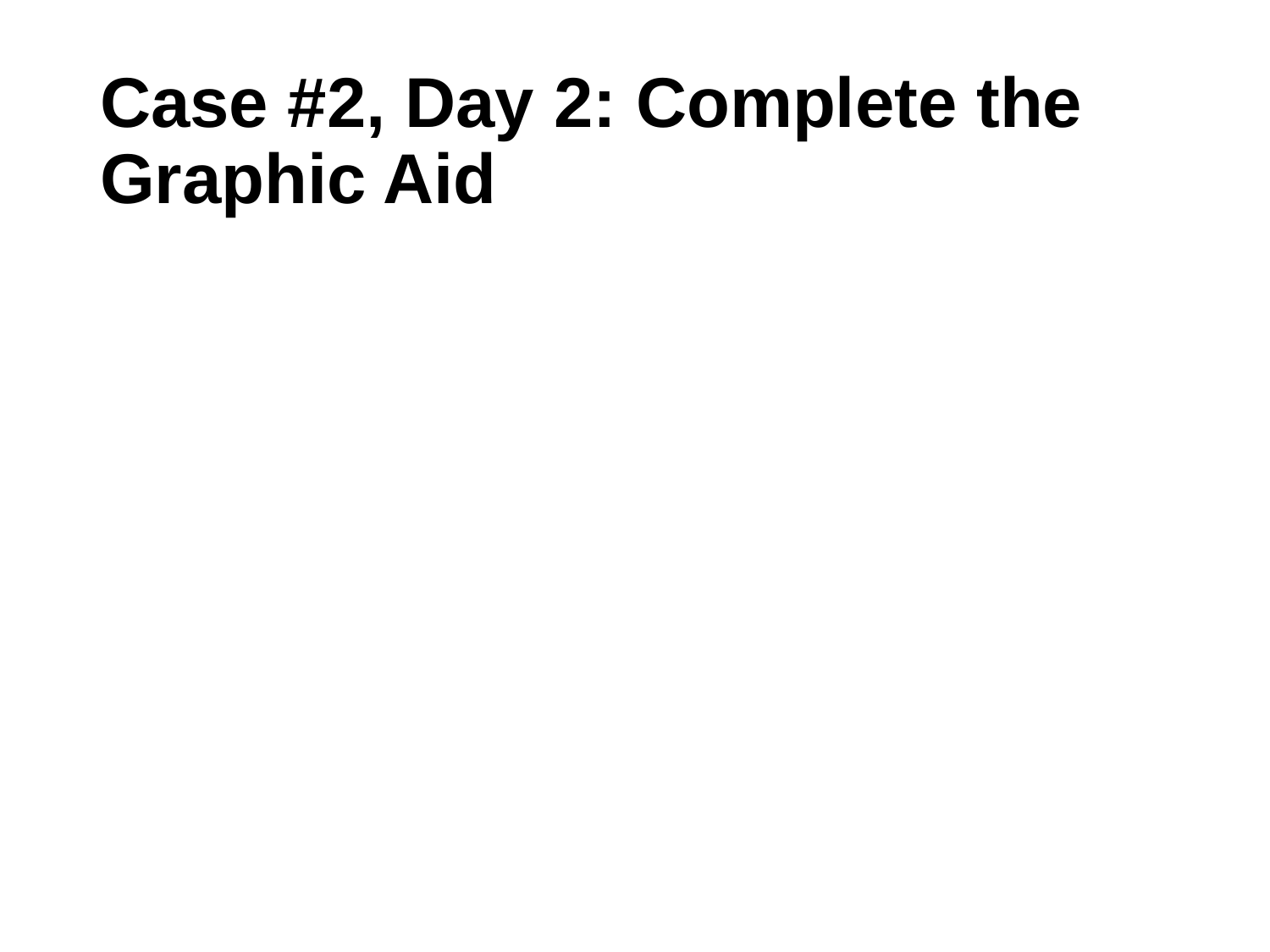

# Case #2, Day 2: Complete the Graphic Aid